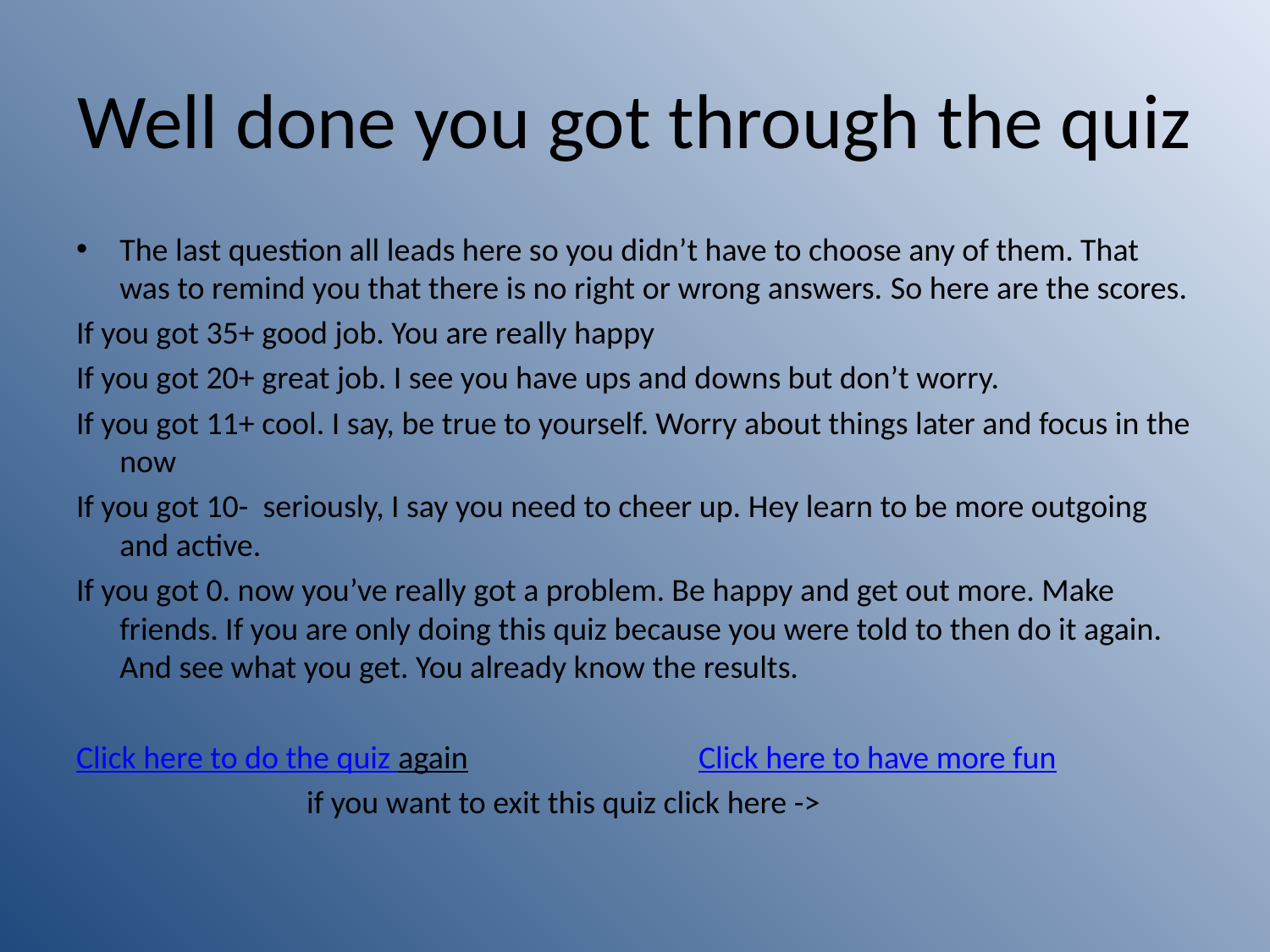

# Well done you got through the quiz
The last question all leads here so you didn’t have to choose any of them. That was to remind you that there is no right or wrong answers. So here are the scores.
If you got 35+ good job. You are really happy
If you got 20+ great job. I see you have ups and downs but don’t worry.
If you got 11+ cool. I say, be true to yourself. Worry about things later and focus in the now
If you got 10-  seriously, I say you need to cheer up. Hey learn to be more outgoing and active.
If you got 0. now you’ve really got a problem. Be happy and get out more. Make friends. If you are only doing this quiz because you were told to then do it again. And see what you get. You already know the results.

Click here to do the quiz again                                Click here to have more fun
                                if you want to exit this quiz click here ->